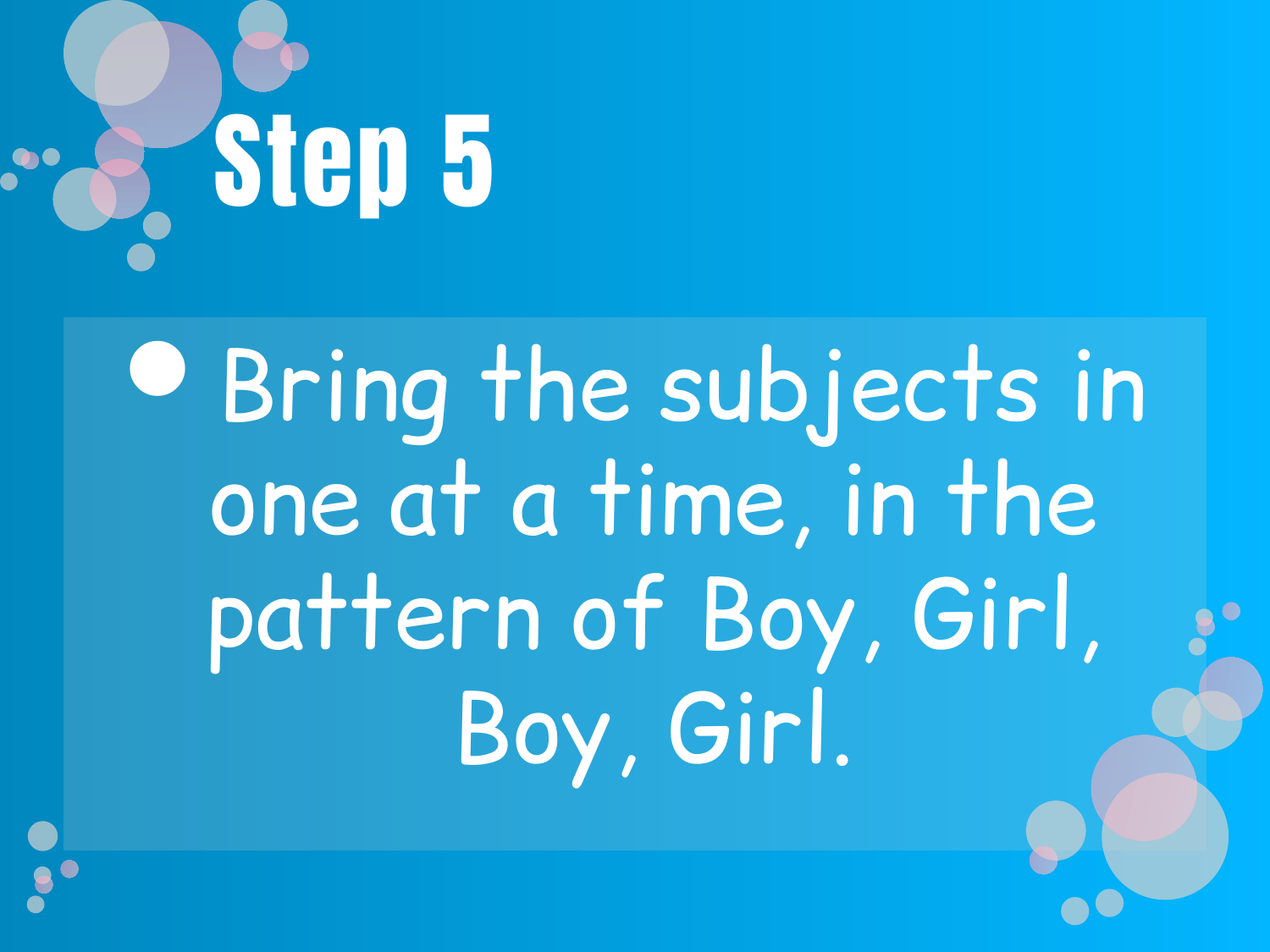

# Step 5
Bring the subjects in one at a time, in the pattern of Boy, Girl, Boy, Girl.